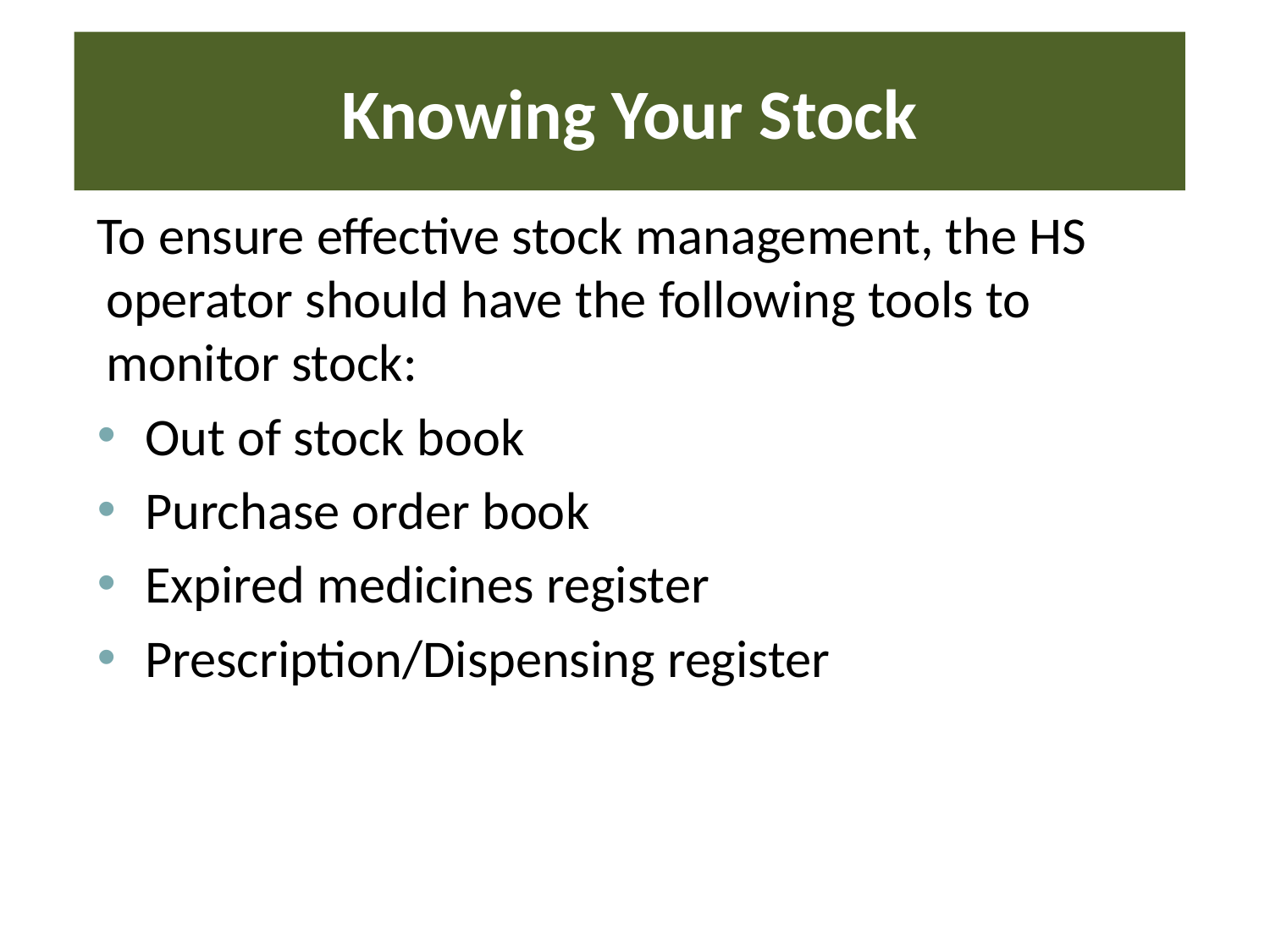

# Knowing Your Stock
To ensure effective stock management, the HS operator should have the following tools to monitor stock:
Out of stock book
Purchase order book
Expired medicines register
Prescription/Dispensing register